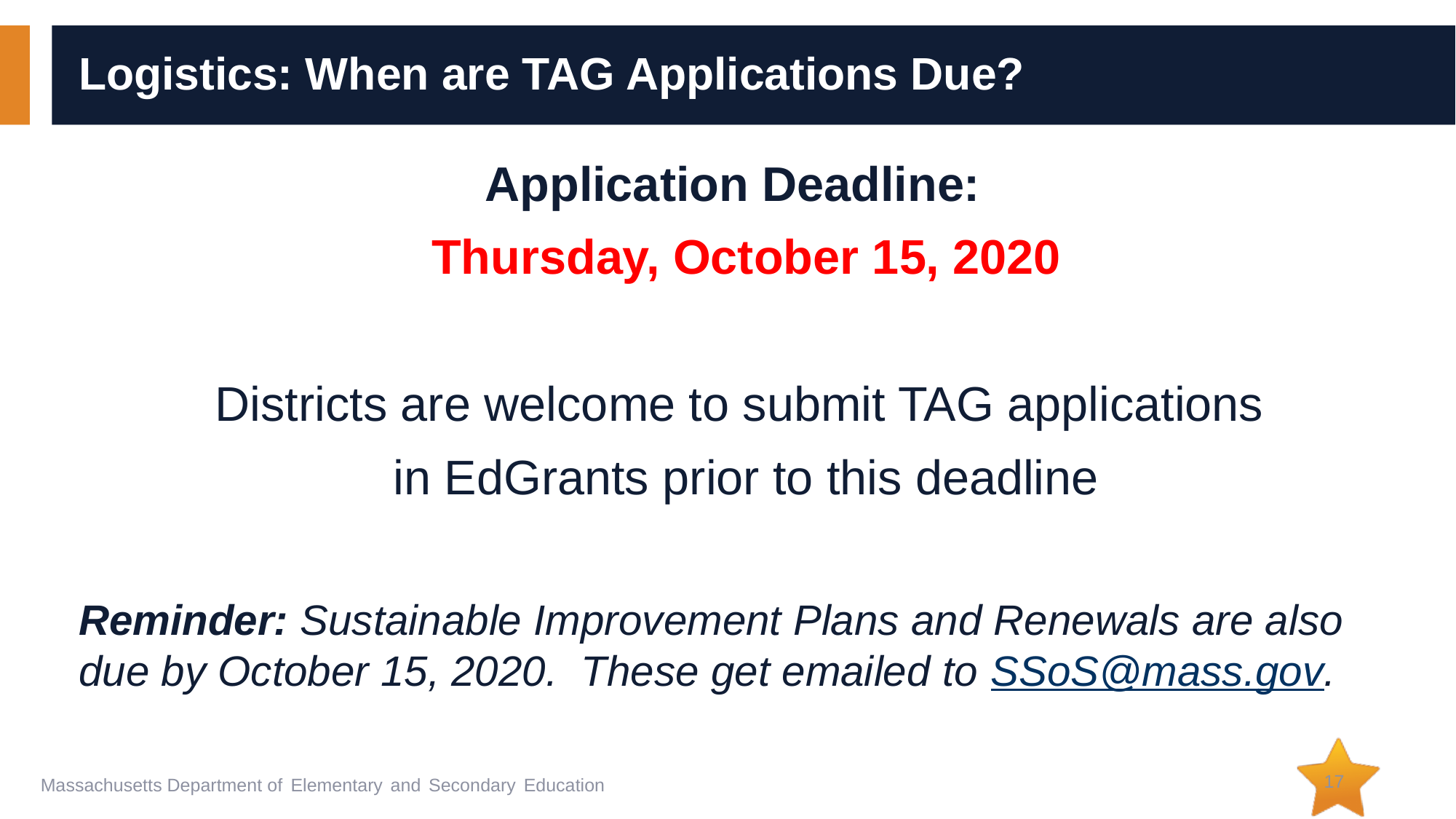

# Logistics: When are TAG Applications Due?
Application Deadline:
Thursday, October 15, 2020

Districts are welcome to submit TAG applications
in EdGrants prior to this deadline

Reminder: Sustainable Improvement Plans and Renewals are also due by October 15, 2020.  These get emailed to SSoS@mass.gov.

17